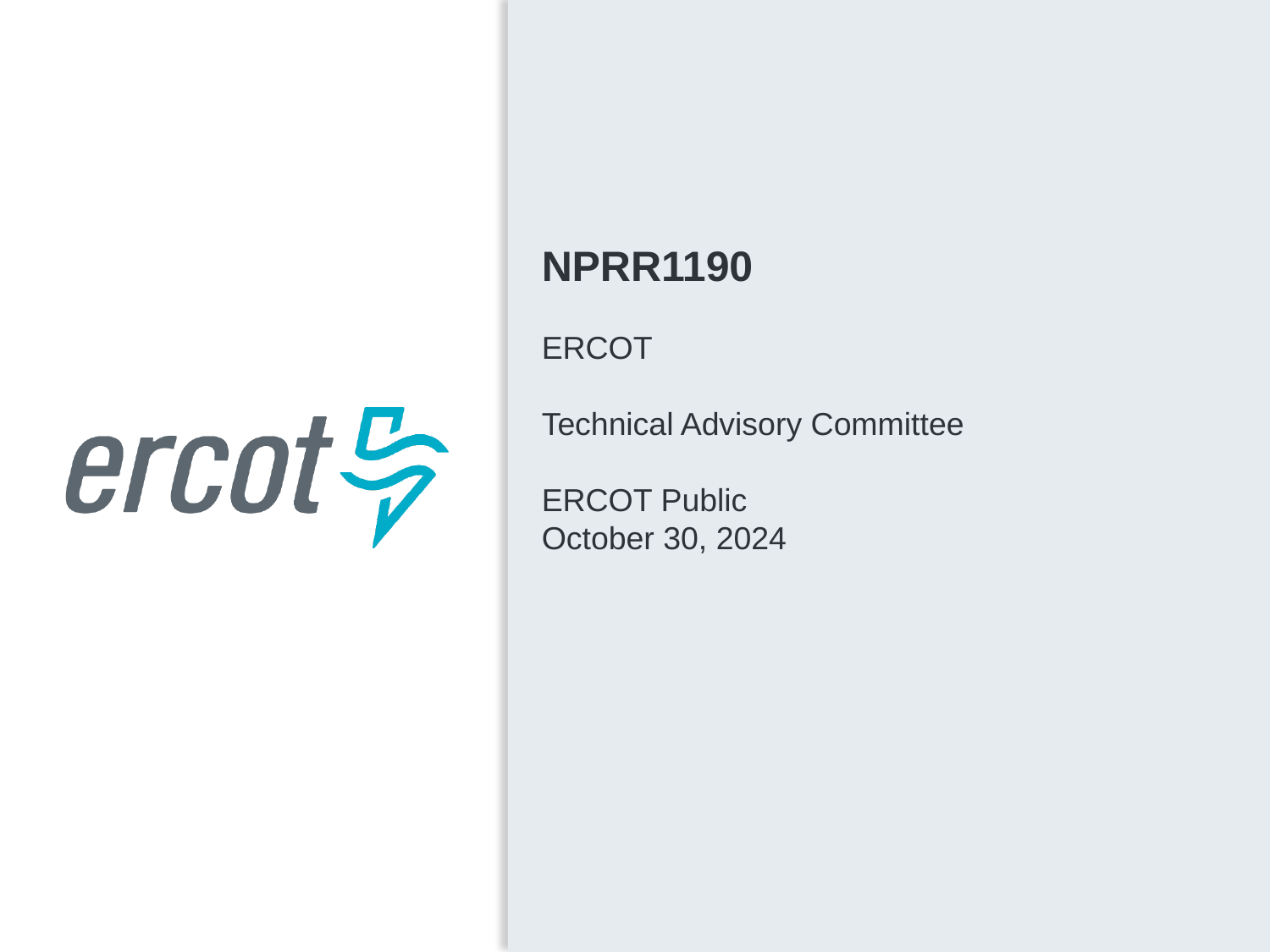

NPRR1190

ERCOT

Technical Advisory Committee

ERCOT Public
October 30, 2024